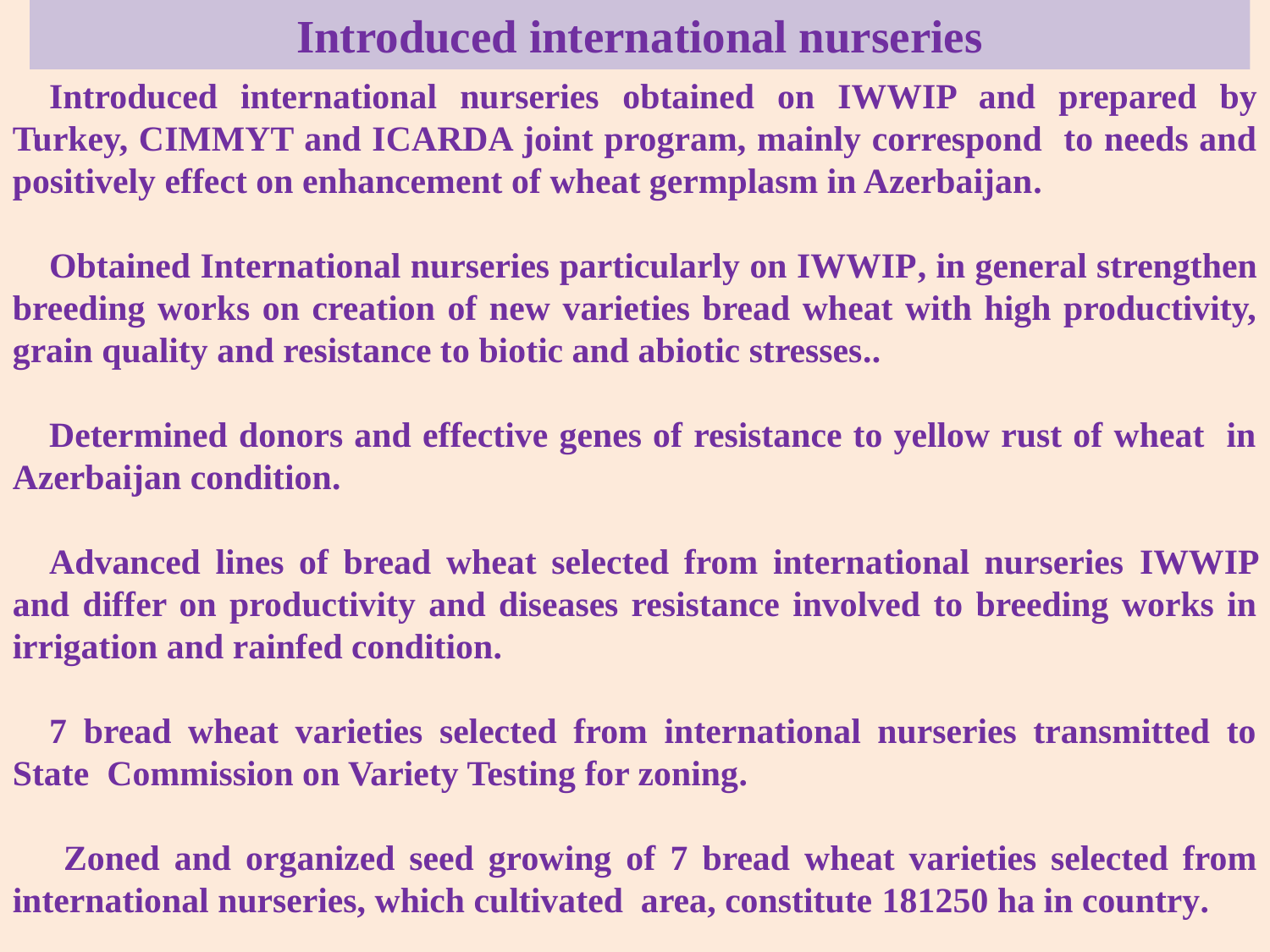

# Introduced international nurseries

Introduced international nurseries obtained on IWWIP and prepared by Turkey, CIMMYT and ICARDA joint program, mainly correspond  to needs and positively effect on enhancement of wheat germplasm in Azerbaijan.

Obtained International nurseries particularly on IWWIP, in general strengthen breeding works on creation of new varieties bread wheat with high productivity, grain quality and resistance to biotic and abiotic stresses..

Determined donors and effective genes of resistance to yellow rust of wheat  in Azerbaijan condition.

Advanced lines of bread wheat selected from international nurseries IWWIP and differ on productivity and diseases resistance involved to breeding works in irrigation and rainfed condition.

7 bread wheat varieties selected from international nurseries transmitted to State  Commission on Variety Testing for zoning.

 Zoned and organized seed growing of 7 bread wheat varieties selected from international nurseries, which cultivated  area, constitute 181250 ha in country.